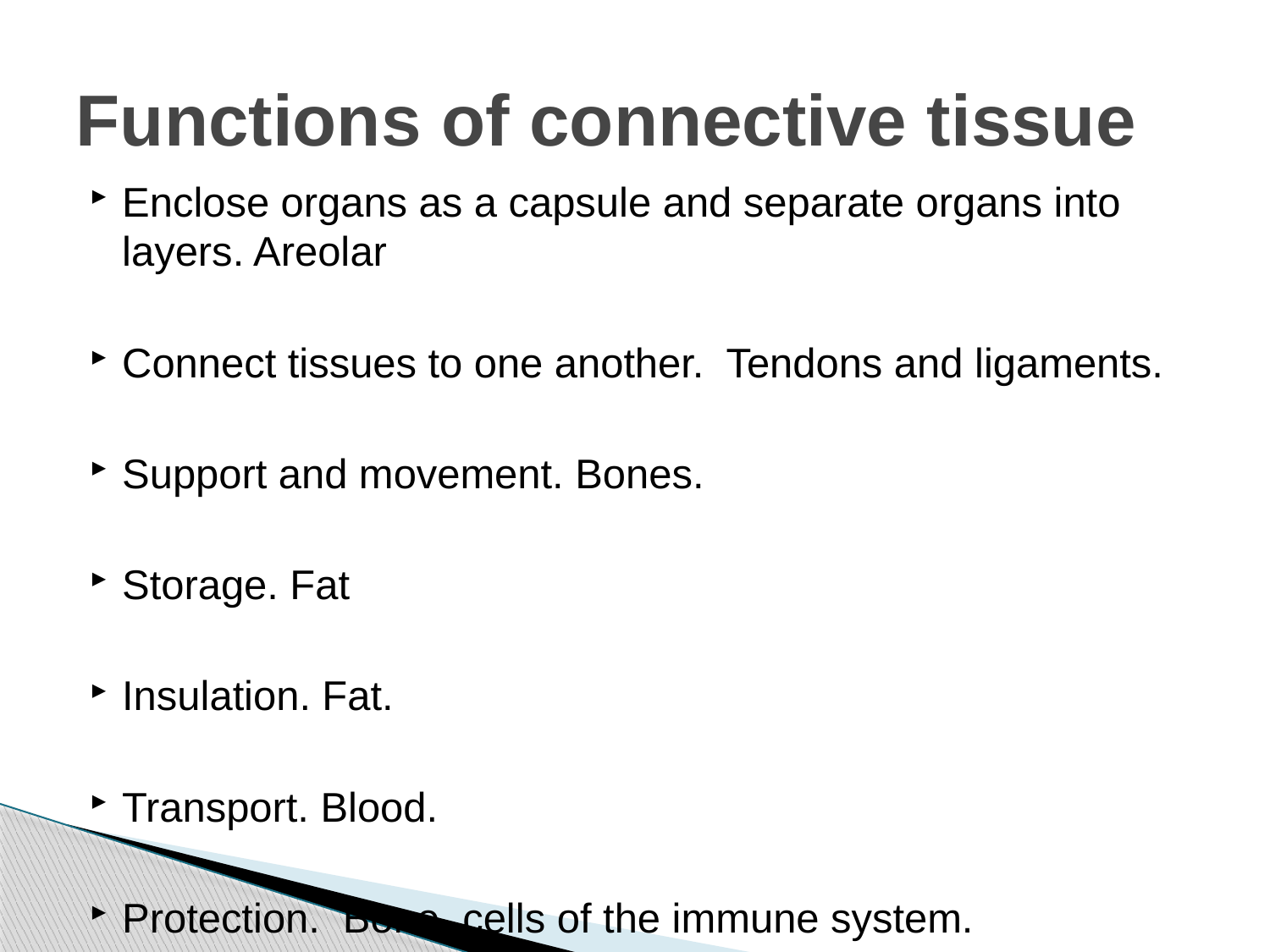

# Functions of connective tissue
Enclose organs as a capsule and separate organs into layers. Areolar

Connect tissues to one another.  Tendons and ligaments.

Support and movement. Bones.

Storage. Fat

Insulation. Fat.

Transport. Blood.

Protection.  Bone, cells of the immune system.